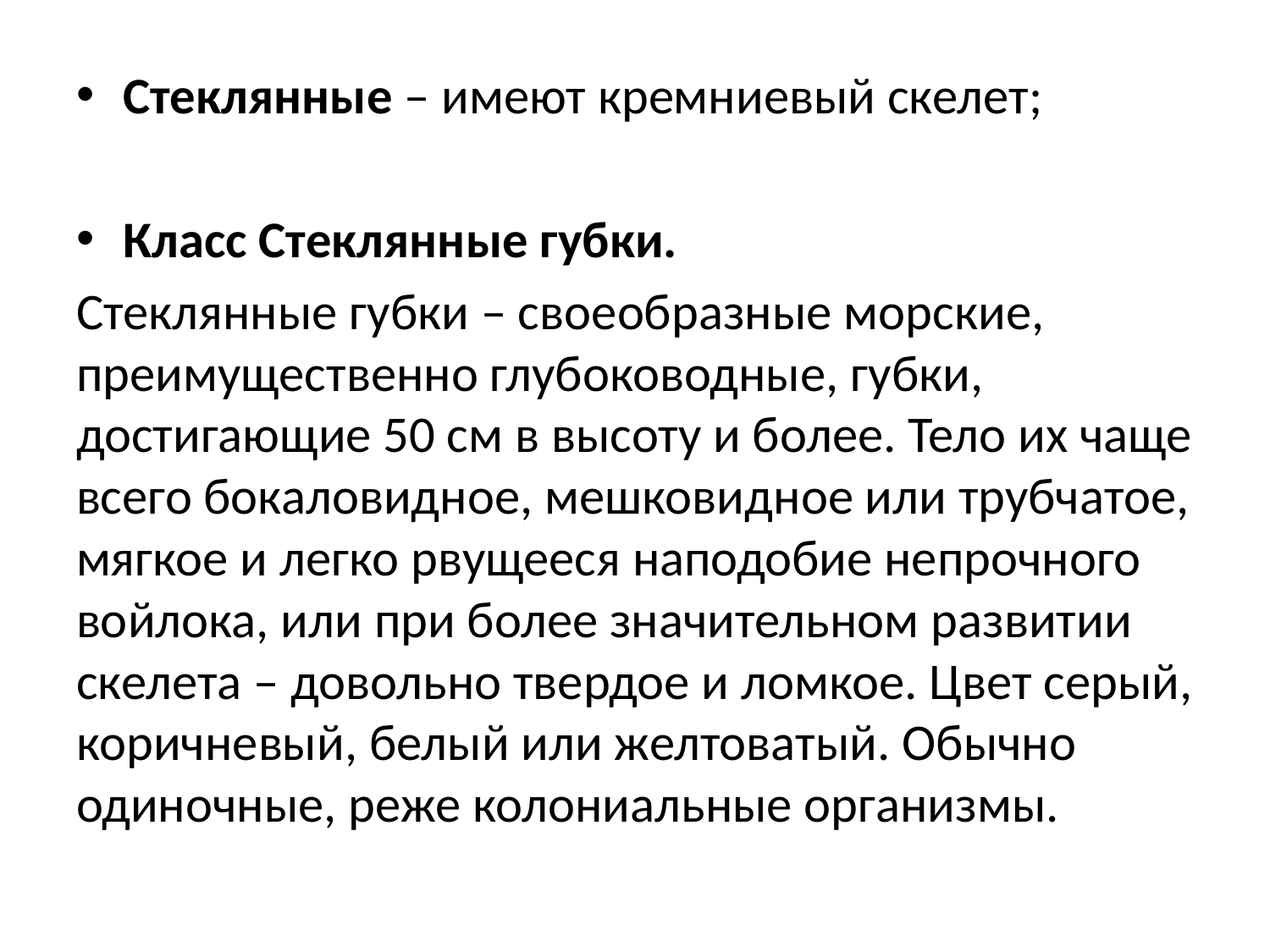

Стеклянные – имеют кремниевый скелет;

Класс Стеклянные губки.
Стеклянные губки – своеобразные морские, преимущественно глубоководные, губки, достигающие 50 см в высоту и более. Тело их чаще всего бокаловидное, мешковидное или трубчатое, мягкое и легко рвущееся наподобие непрочного войлока, или при более значительном развитии скелета – довольно твердое и ломкое. Цвет серый, коричневый, белый или желтоватый. Обычно одиночные, реже колониальные организмы.